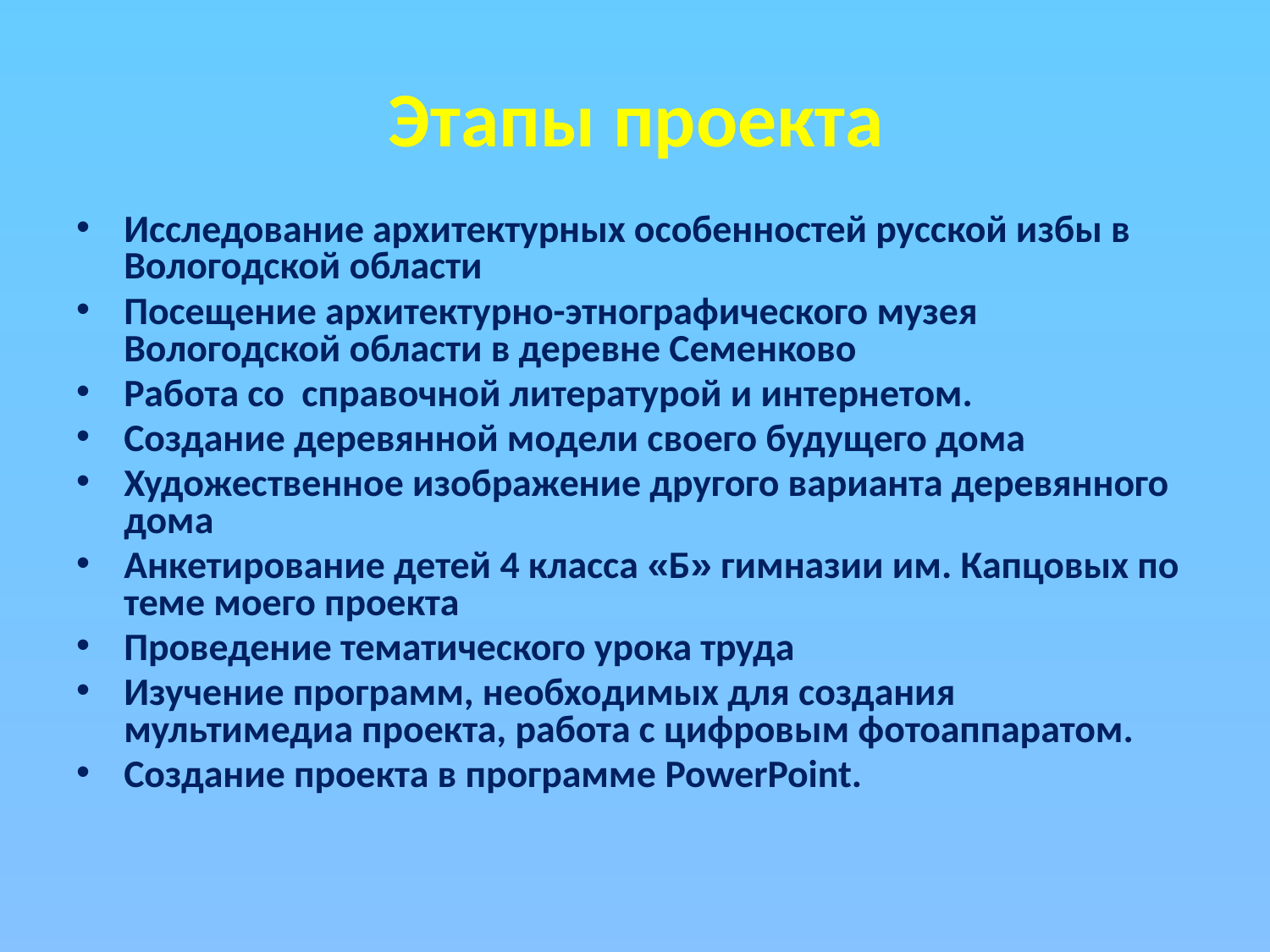

# Этапы проекта
Исследование архитектурных особенностей русской избы в Вологодской области
Посещение архитектурно-этнографического музея Вологодской области в деревне Семенково
Работа со  справочной литературой и интернетом.
Создание деревянной модели своего будущего дома
Художественное изображение другого варианта деревянного дома
Анкетирование детей 4 класса «Б» гимназии им. Капцовых по теме моего проекта
Проведение тематического урока труда
Изучение программ, необходимых для создания мультимедиа проекта, работа с цифровым фотоаппаратом.
Создание проекта в программе PowerPoint.